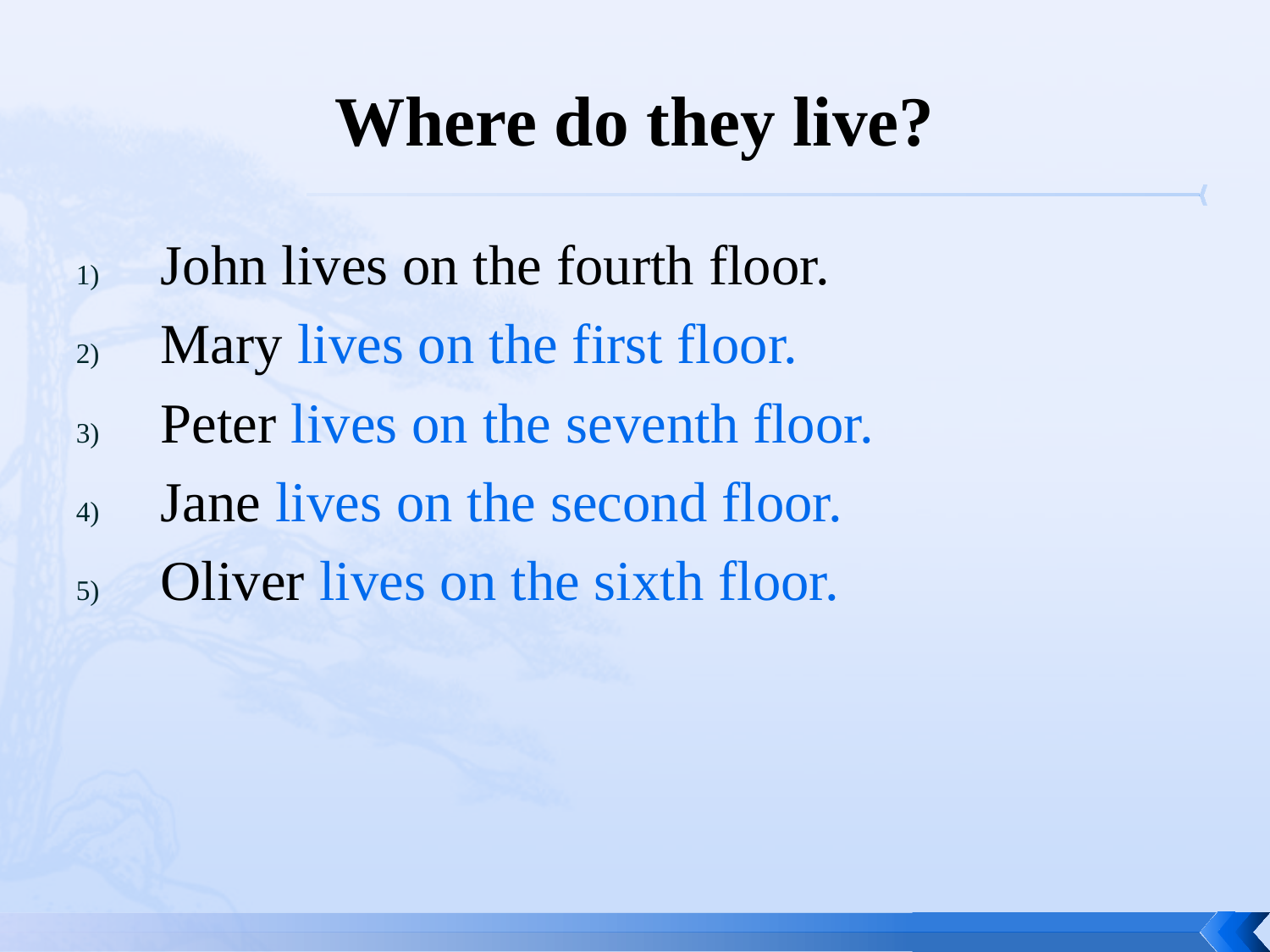

# Where do they live?
John lives on the fourth floor.
Mary lives on the first floor.
Peter lives on the seventh floor.
Jane lives on the second floor.
Oliver lives on the sixth floor.